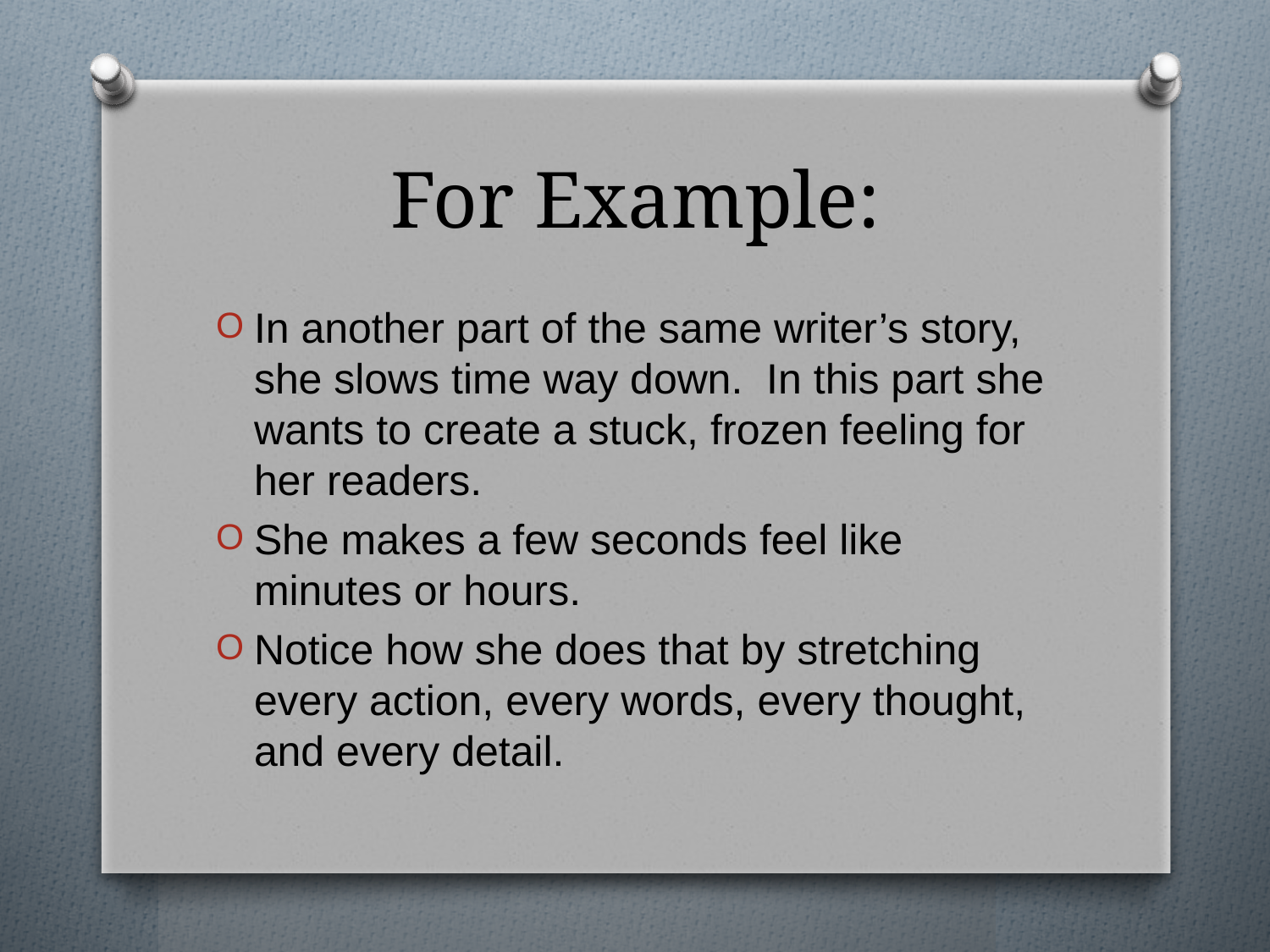

# For Example:
In another part of the same writer’s story, she slows time way down.  In this part she wants to create a stuck, frozen feeling for her readers.
She makes a few seconds feel like minutes or hours.
Notice how she does that by stretching every action, every words, every thought, and every detail.